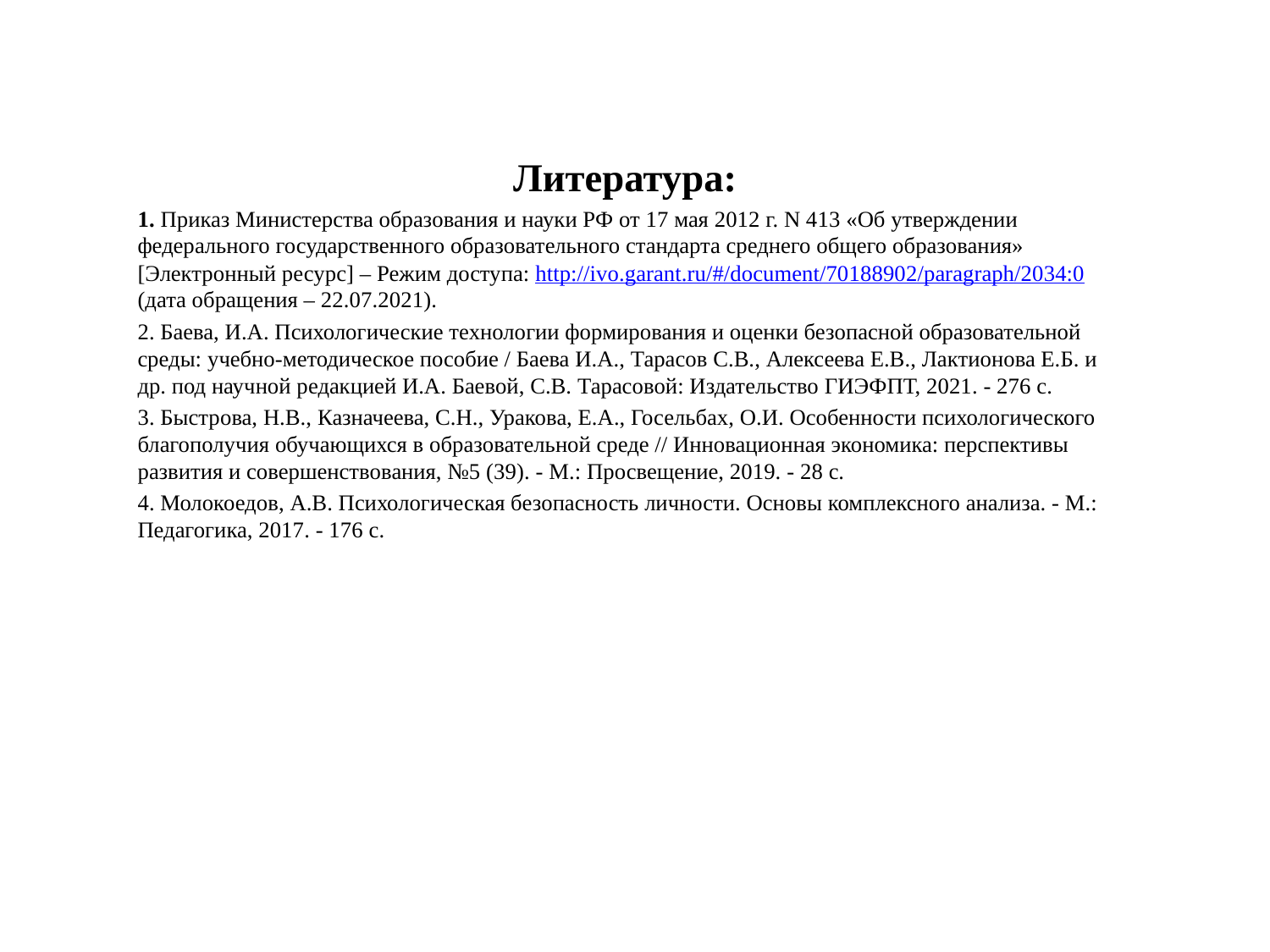

Литература:
1. Приказ Министерства образования и науки РФ от 17 мая 2012 г. N 413 «Об утверждении федерального государственного образовательного стандарта среднего общего образования» [Электронный ресурс] – Режим доступа: http://ivo.garant.ru/#/document/70188902/paragraph/2034:0 (дата обращения – 22.07.2021).
2. Баева, И.А. Психологические технологии формирования и оценки безопасной образовательной среды: учебно-методическое пособие / Баева И.А., Тарасов С.В., Алексеева Е.В., Лактионова Е.Б. и др. под научной редакцией И.А. Баевой, С.В. Тарасовой: Издательство ГИЭФПТ, 2021. - 276 с.
3. Быстрова, Н.В., Казначеева, С.Н., Уракова, Е.А., Госельбах, О.И. Особенности психологического благополучия обучающихся в образовательной среде // Инновационная экономика: перспективы развития и совершенствования, №5 (39). - М.: Просвещение, 2019. - 28 с.
4. Молокоедов, А.В. Психологическая безопасность личности. Основы комплексного анализа. - М.: Педагогика, 2017. - 176 с.